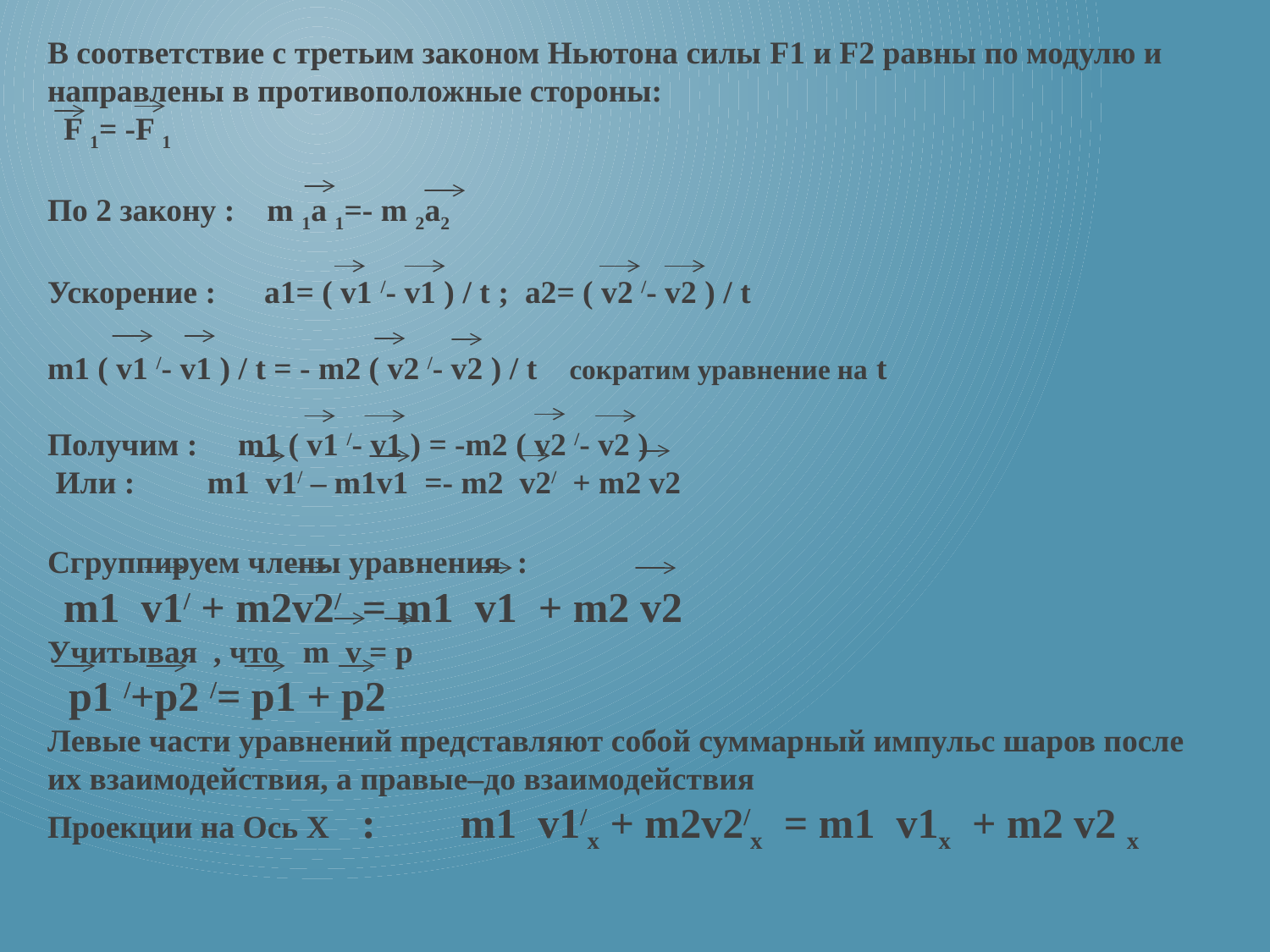

В соответствие с третьим законом Ньютона силы F1 и F2 равны по модулю и направлены в противоположные стороны:
  F 1= -F 1

По 2 закону :    m 1a 1=- m 2a2

Ускорение :      a1= ( v1 /- v1 ) / t ;  a2= ( v2 /- v2 ) / t

m1 ( v1 /- v1 ) / t = - m2 ( v2 /- v2 ) / t    сократим уравнение на t

Получим :     m1 ( v1 /- v1 ) = -m2 ( v2 /- v2 )
 Или :         m1  v1/ – m1v1  =- m2  v2/  + m2 v2

Сгруппируем члены уравнения  :
  m1  v1/ + m2v2/  = m1  v1  + m2 v2
Учитывая  , что   m  v = р
  р1 /+р2 /= р1 + р2
Левые части уравнений представляют собой суммарный импульс шаров после их взаимодействия, а правые–до взаимодействия
Проекции на Ось Х    :        m1  v1/х + m2v2/х  = m1  v1х  + m2 v2 х